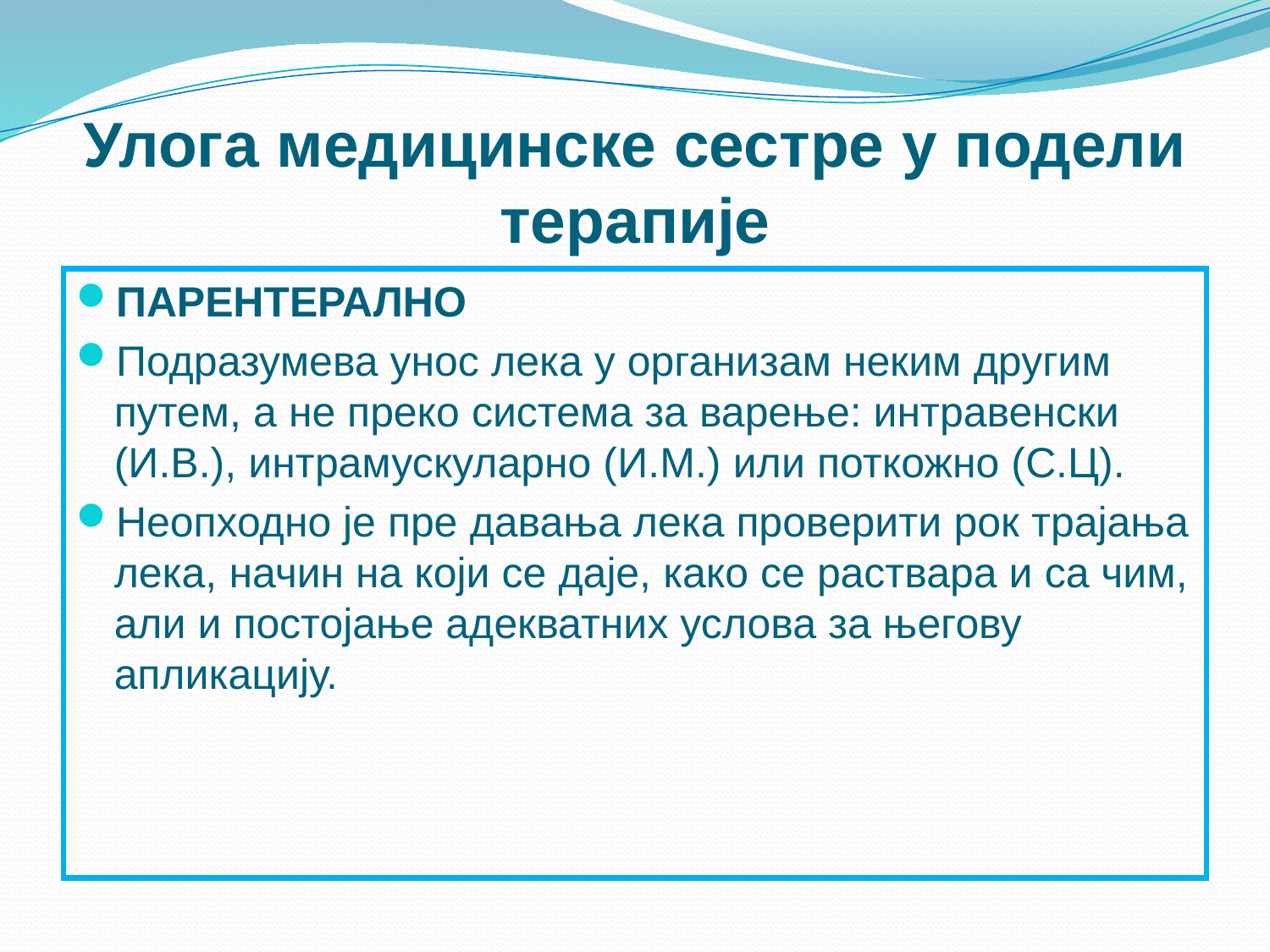

# Улога медицинске сестре у подели терапије
ПАРЕНТЕРАЛНО
Подразумева унос лека у организам неким другим путем, а не преко система за варење: интравенски (И.В.), интрамускуларно (И.М.) или поткожно (С.Ц).
Неопходно је пре давања лека проверити рок трајања лека, начин на који се даје, како се раствара и са чим, али и постојање адекватних услова за његову апликацију.